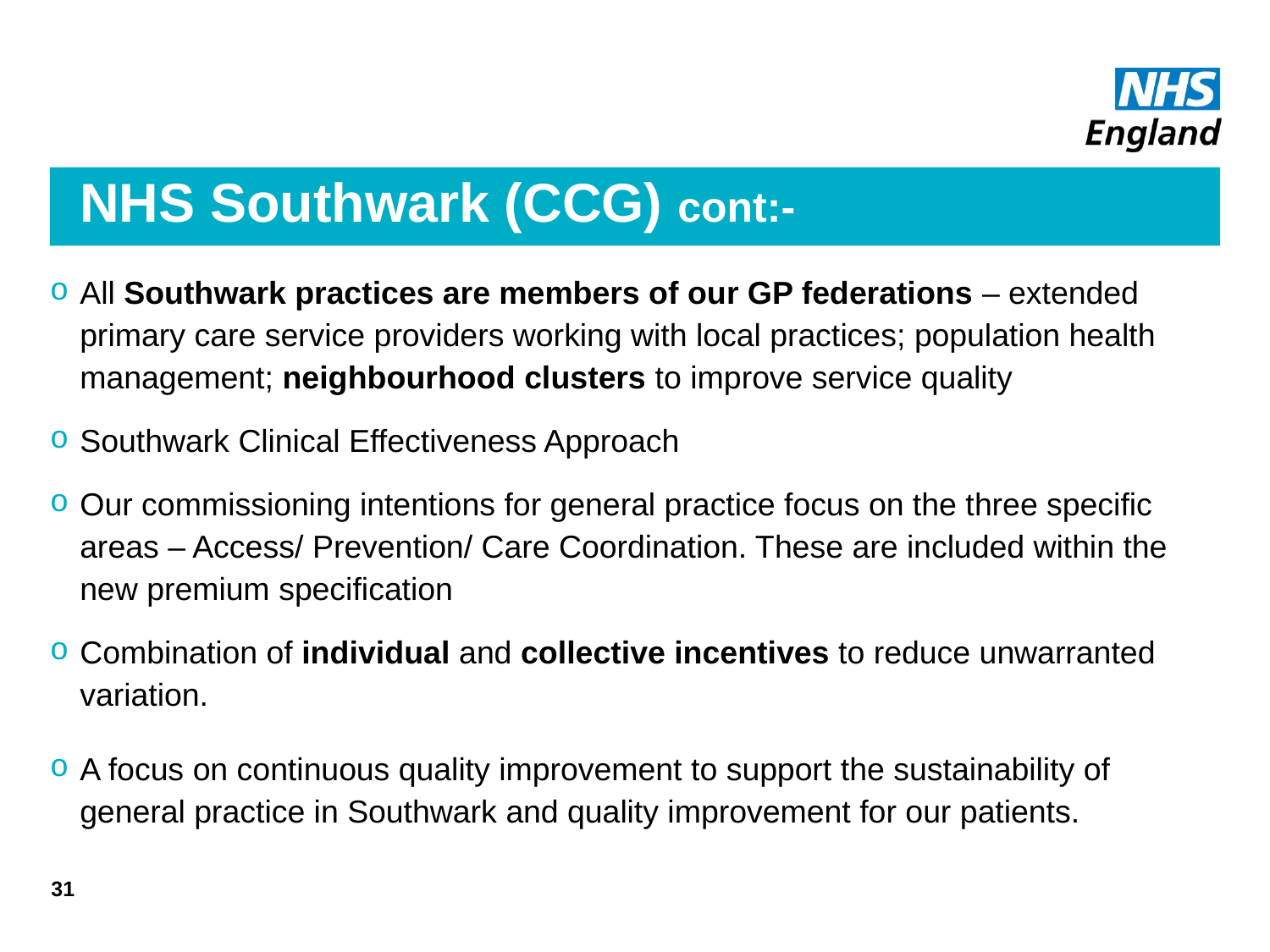

# NHS Southwark (CCG) cont:-
All Southwark practices are members of our GP federations – extended primary care service providers working with local practices; population health management; neighbourhood clusters to improve service quality
Southwark Clinical Effectiveness Approach
Our commissioning intentions for general practice focus on the three specific areas – Access/ Prevention/ Care Coordination. These are included within the new premium specification
Combination of individual and collective incentives to reduce unwarranted variation.
A focus on continuous quality improvement to support the sustainability of general practice in Southwark and quality improvement for our patients.

31